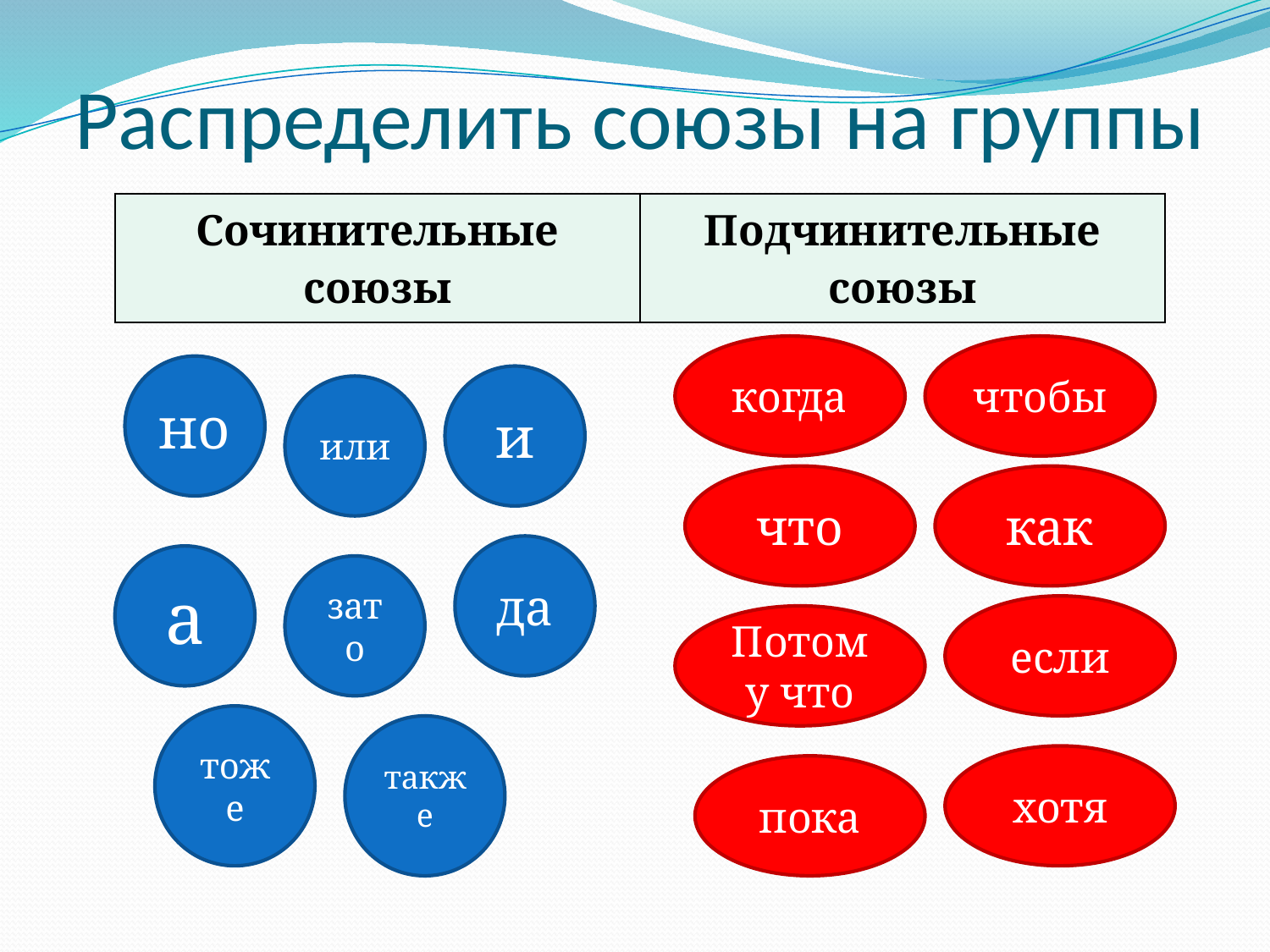

# Распределить союзы на группы
| Сочинительные союзы | Подчинительные союзы |
| --- | --- |
когда
чтобы
но
и
или
что
как
да
а
зато
если
Потому что
тоже
также
хотя
пока